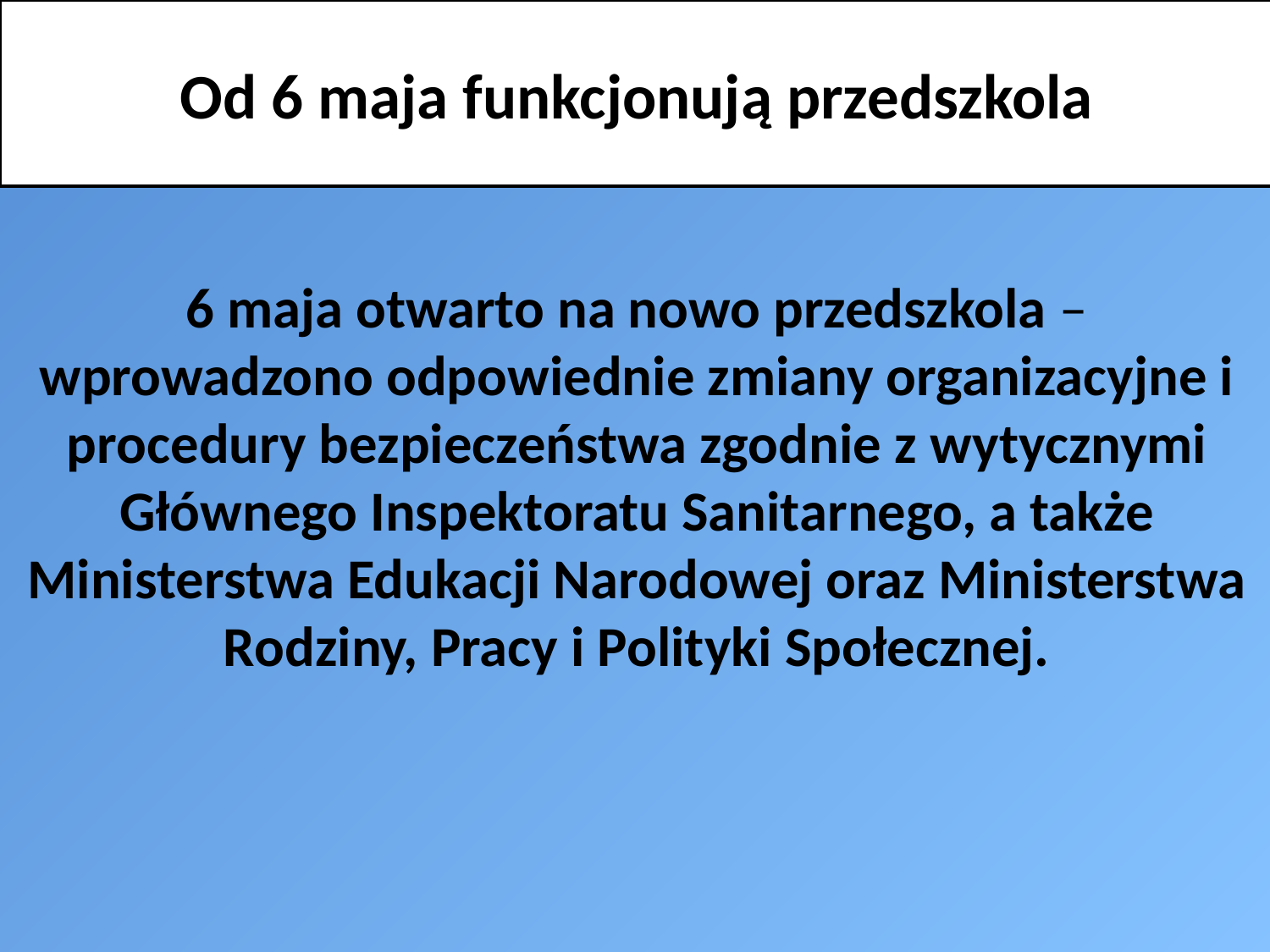

# Od 6 maja funkcjonują przedszkola

6 maja otwarto na nowo przedszkola – wprowadzono odpowiednie zmiany organizacyjne i procedury bezpieczeństwa zgodnie z wytycznymi Głównego Inspektoratu Sanitarnego, a także Ministerstwa Edukacji Narodowej oraz Ministerstwa Rodziny, Pracy i Polityki Społecznej.